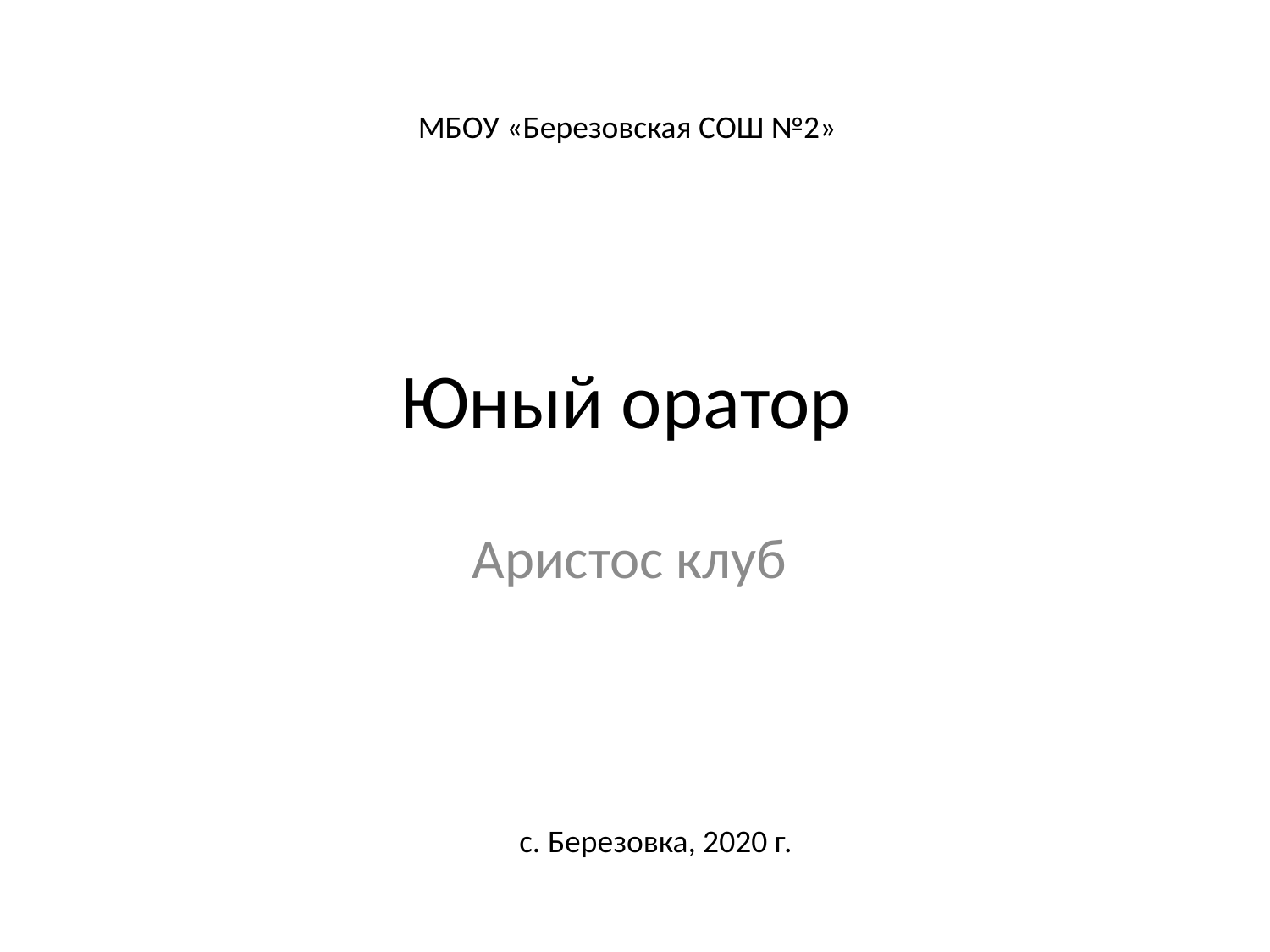

МБОУ «Березовская СОШ №2»
# Юный оратор
Аристос клуб
с. Березовка, 2020 г.